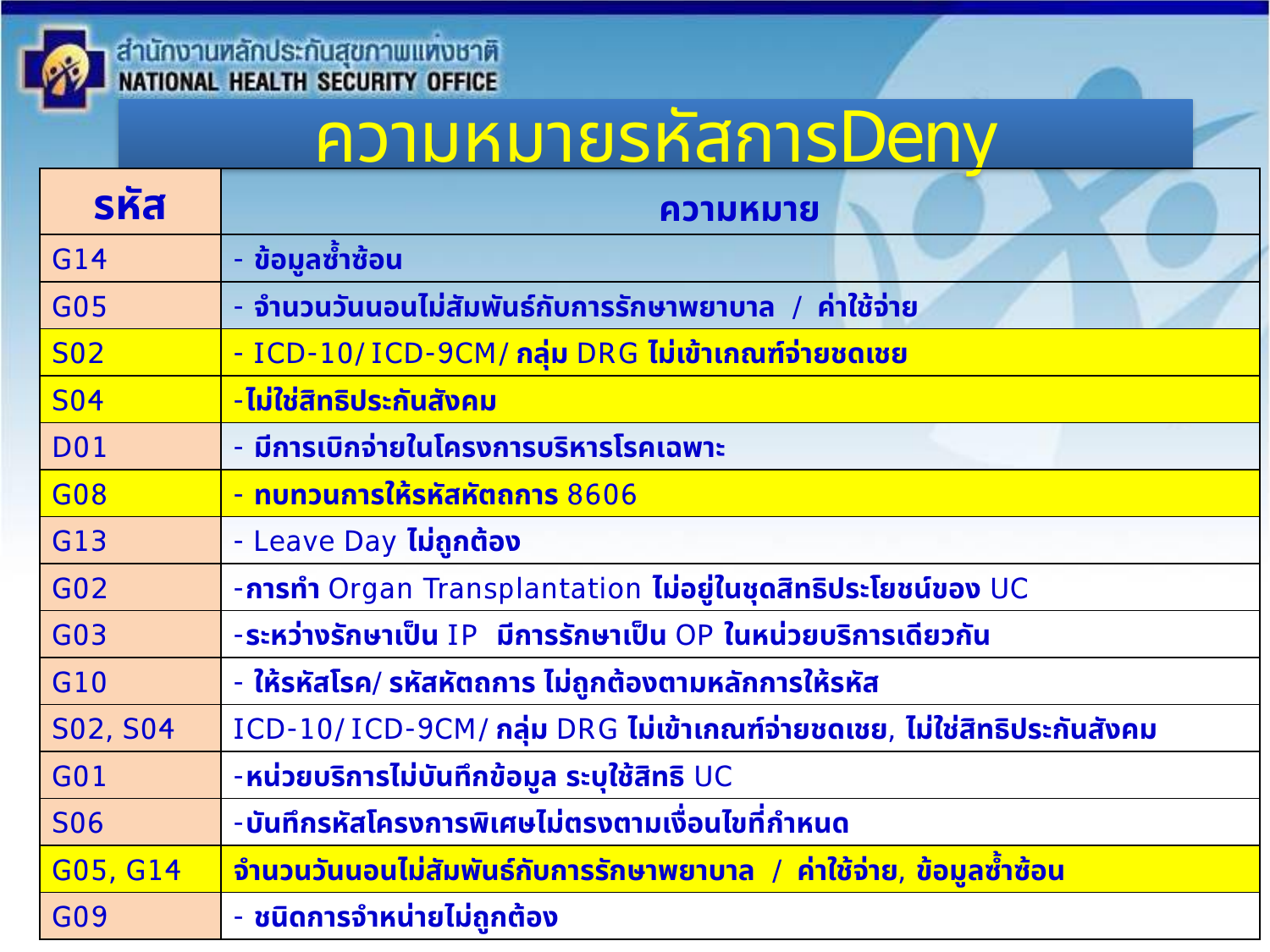

# ความหมายรหัสการDeny
| รหัส | ความหมาย |
| --- | --- |
| G14 | - ข้อมูลซ้ำซ้อน |
| G05 | - จำนวนวันนอนไม่สัมพันธ์กับการรักษาพยาบาล / ค่าใช้จ่าย |
| S02 | - ICD-10/ICD-9CM/กลุ่ม DRG ไม่เข้าเกณฑ์จ่ายชดเชย |
| S04 | -ไม่ใช่สิทธิประกันสังคม |
| D01 | - มีการเบิกจ่ายในโครงการบริหารโรคเฉพาะ |
| G08 | - ทบทวนการให้รหัสหัตถการ 8606 |
| G13 | - Leave Day ไม่ถูกต้อง |
| G02 | -การทำ Organ Transplantation ไม่อยู่ในชุดสิทธิประโยชน์ของ UC |
| G03 | -ระหว่างรักษาเป็น IP มีการรักษาเป็น OP ในหน่วยบริการเดียวกัน |
| G10 | - ให้รหัสโรค/รหัสหัตถการ ไม่ถูกต้องตามหลักการให้รหัส |
| S02, S04 | ICD-10/ICD-9CM/กลุ่ม DRG ไม่เข้าเกณฑ์จ่ายชดเชย, ไม่ใช่สิทธิประกันสังคม |
| G01 | -หน่วยบริการไม่บันทึกข้อมูล ระบุใช้สิทธิ UC |
| S06 | -บันทึกรหัสโครงการพิเศษไม่ตรงตามเงื่อนไขที่กำหนด |
| G05, G14 | จำนวนวันนอนไม่สัมพันธ์กับการรักษาพยาบาล / ค่าใช้จ่าย, ข้อมูลซ้ำซ้อน |
| G09 | - ชนิดการจำหน่ายไม่ถูกต้อง |